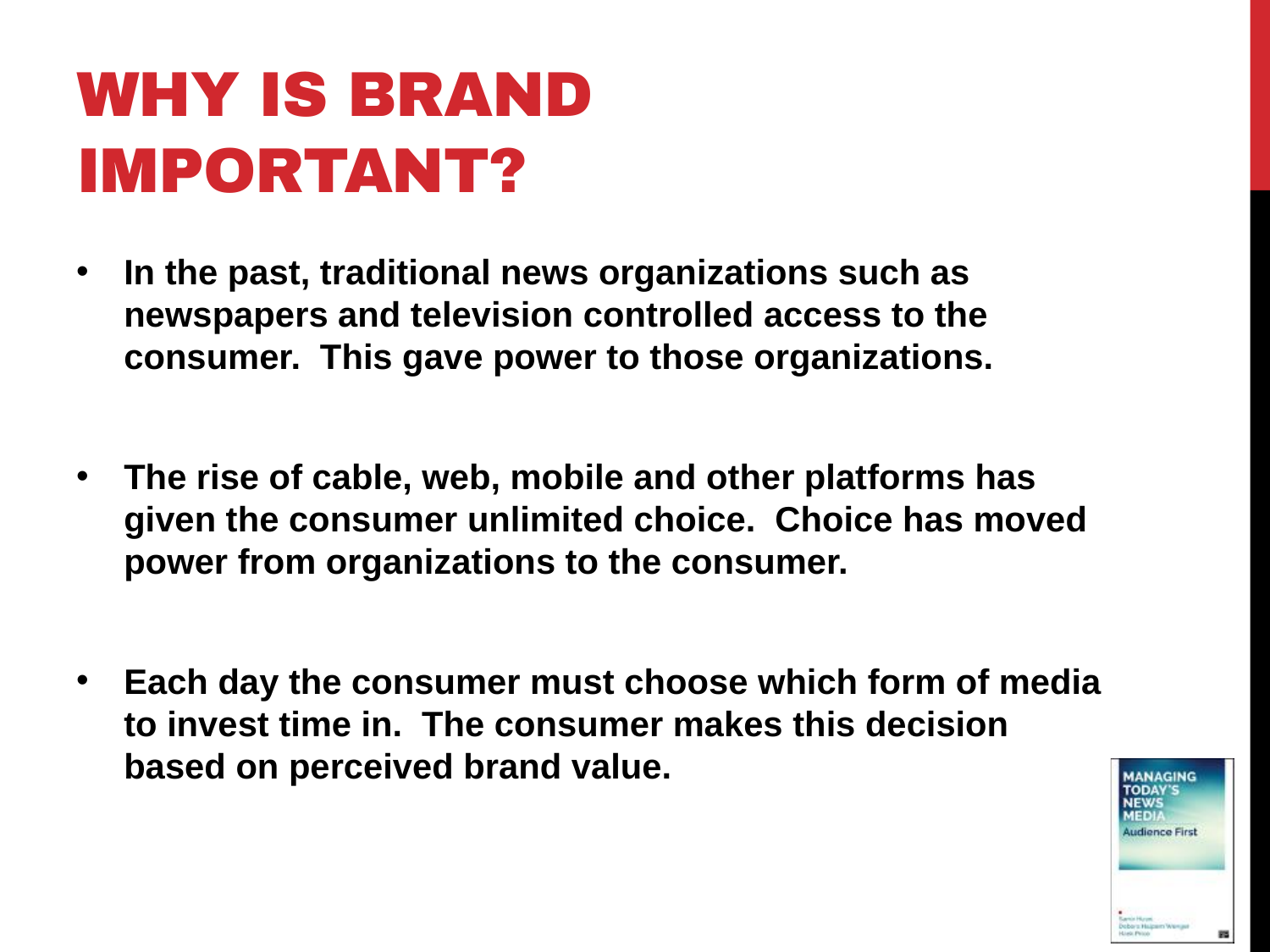

# Why is brand important?
In the past, traditional news organizations such as newspapers and television controlled access to the consumer.  This gave power to those organizations.

The rise of cable, web, mobile and other platforms has given the consumer unlimited choice.  Choice has moved power from organizations to the consumer.

Each day the consumer must choose which form of media to invest time in.  The consumer makes this decision based on perceived brand value.